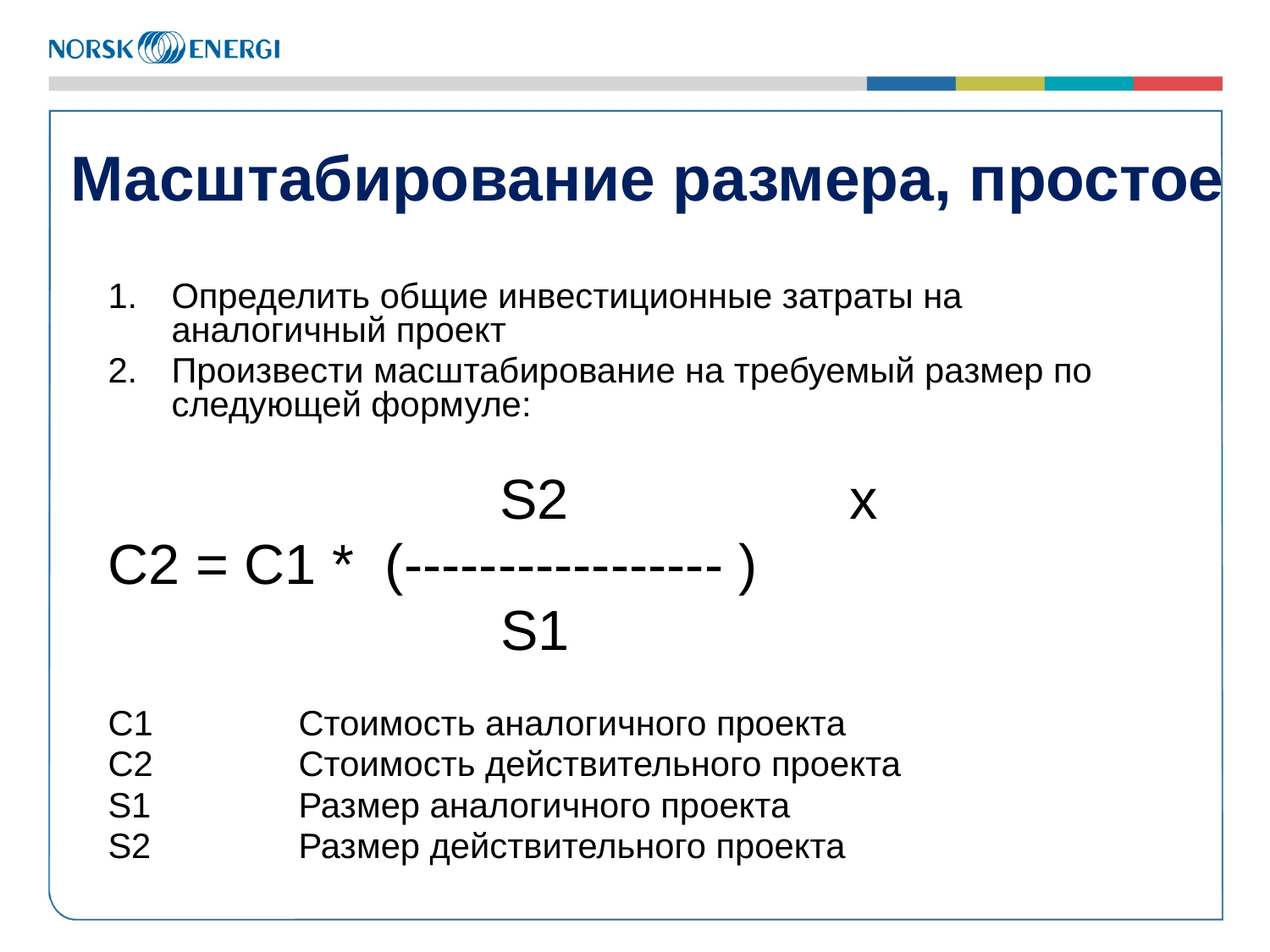

# Масштабирование размера, простое
Определить общие инвестиционные затраты на аналогичный проект
Произвести масштабирование на требуемый размер по следующей формуле:

                         S2                  x
C2 = C1 *  (----------------- )
	                     S1

C1		Стоимость аналогичного проекта
C2		Стоимость действительного проекта
S1		Размер аналогичного проекта
S2		Размер действительного проекта